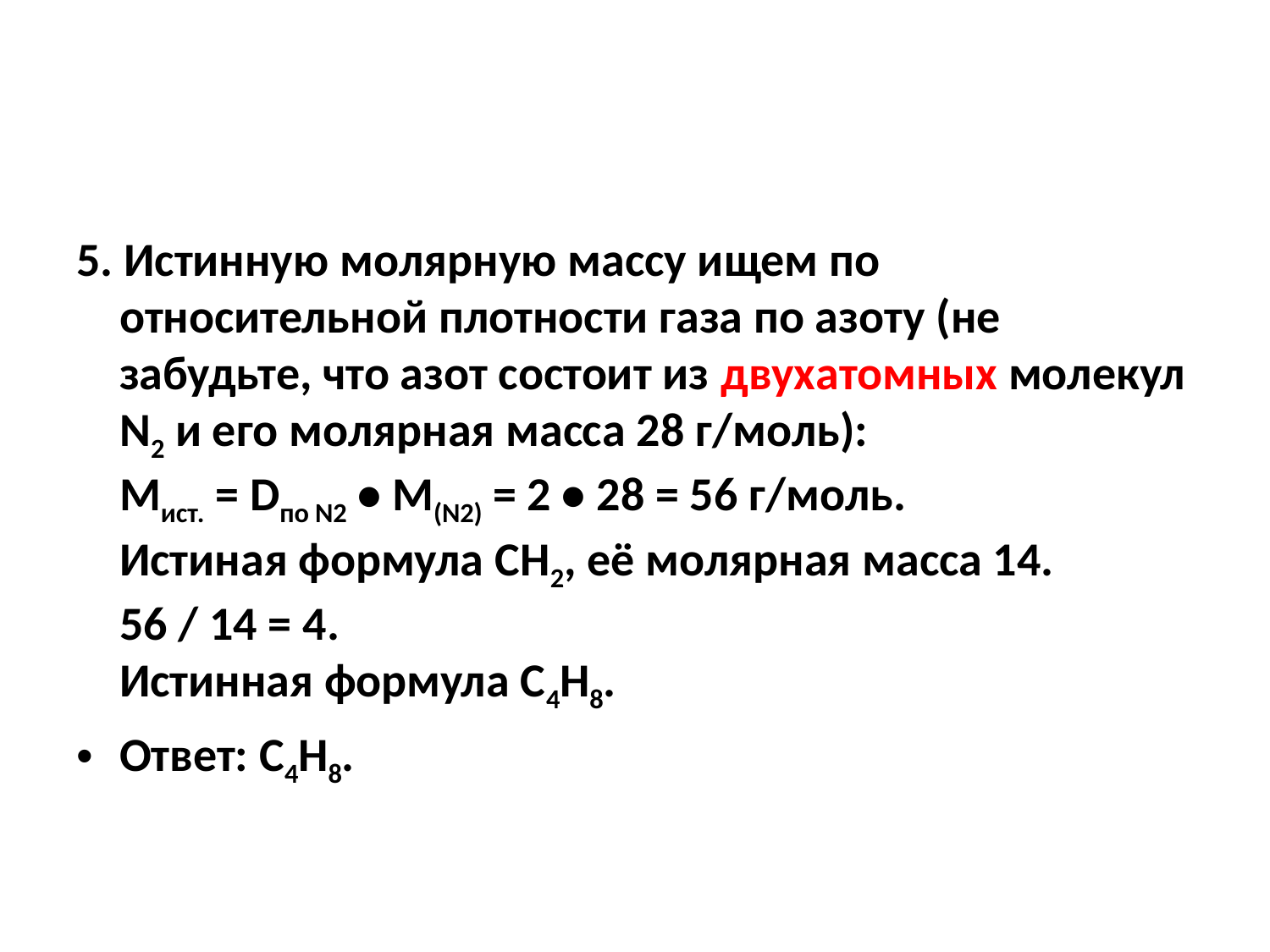

#
5. Истинную молярную массу ищем по относительной плотности газа по азоту (не забудьте, что азот состоит из двухатомных молекул N2 и его молярная масса 28 г/моль):
Mист. = Dпо N2 • M(N2) = 2 • 28 = 56 г/моль.
Истиная формула СН2, её молярная масса 14.
56 / 14 = 4.
Истинная формула С4Н8.
Ответ: С4Н8.